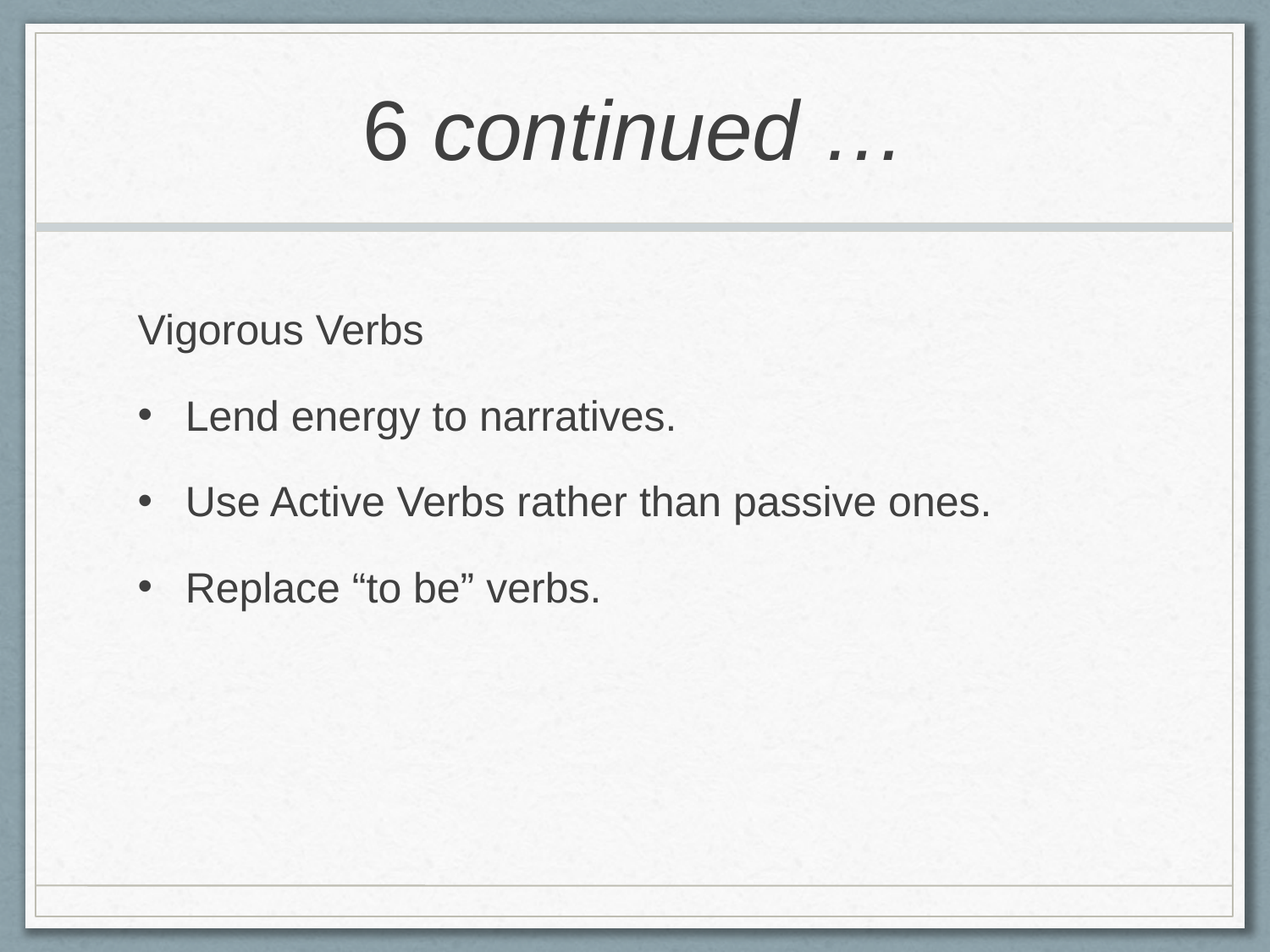

# 6 continued …
Vigorous Verbs
Lend energy to narratives.
Use Active Verbs rather than passive ones.
Replace “to be” verbs.